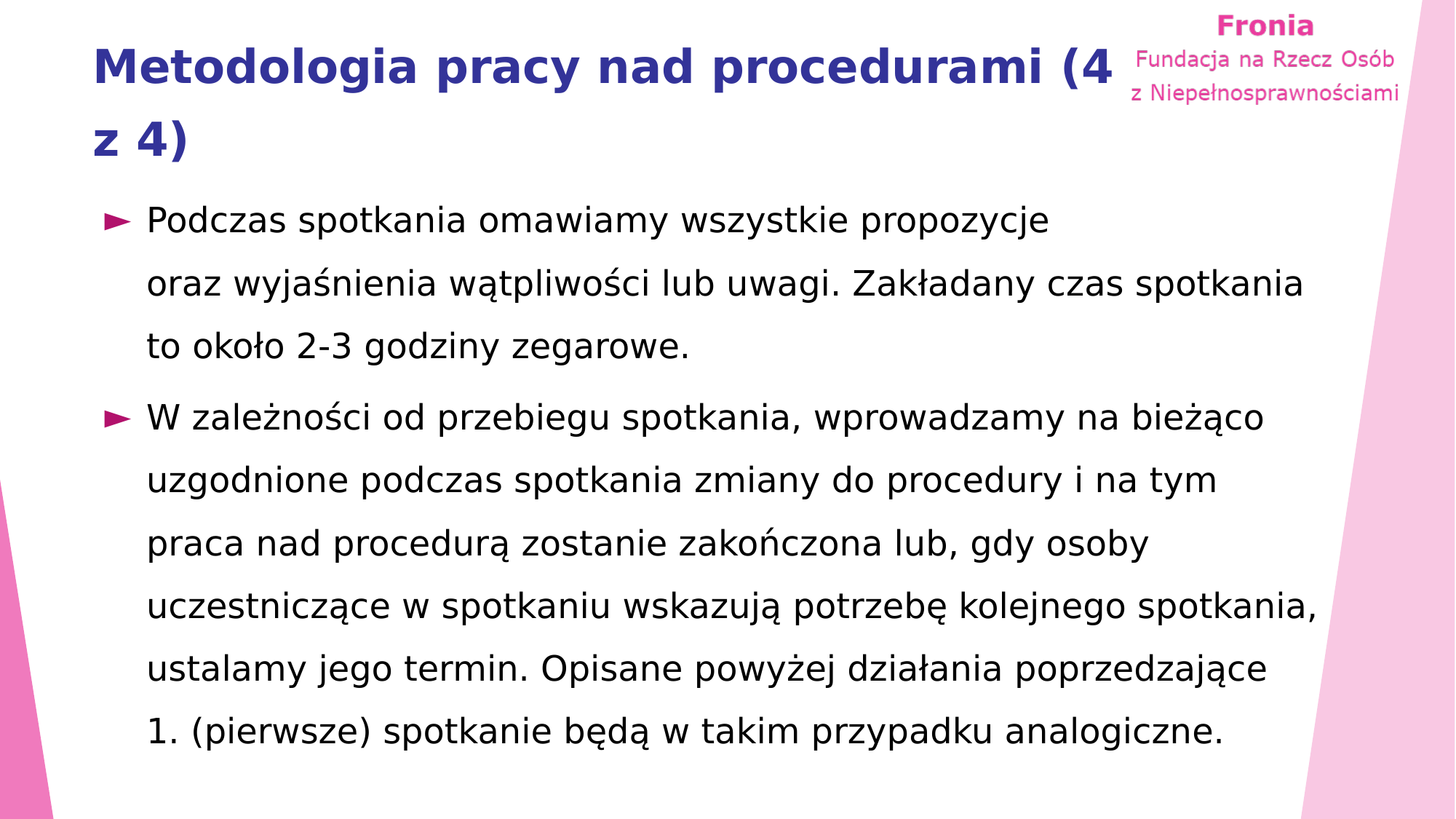

# Metodologia pracy nad procedurami (4 z 4)
Podczas spotkania omawiamy wszystkie propozycje oraz wyjaśnienia wątpliwości lub uwagi. Zakładany czas spotkania to około 2-3 godziny zegarowe.
W zależności od przebiegu spotkania, wprowadzamy na bieżąco uzgodnione podczas spotkania zmiany do procedury i na tym praca nad procedurą zostanie zakończona lub, gdy osoby uczestniczące w spotkaniu wskazują potrzebę kolejnego spotkania, ustalamy jego termin. Opisane powyżej działania poprzedzające 1. (pierwsze) spotkanie będą w takim przypadku analogiczne.